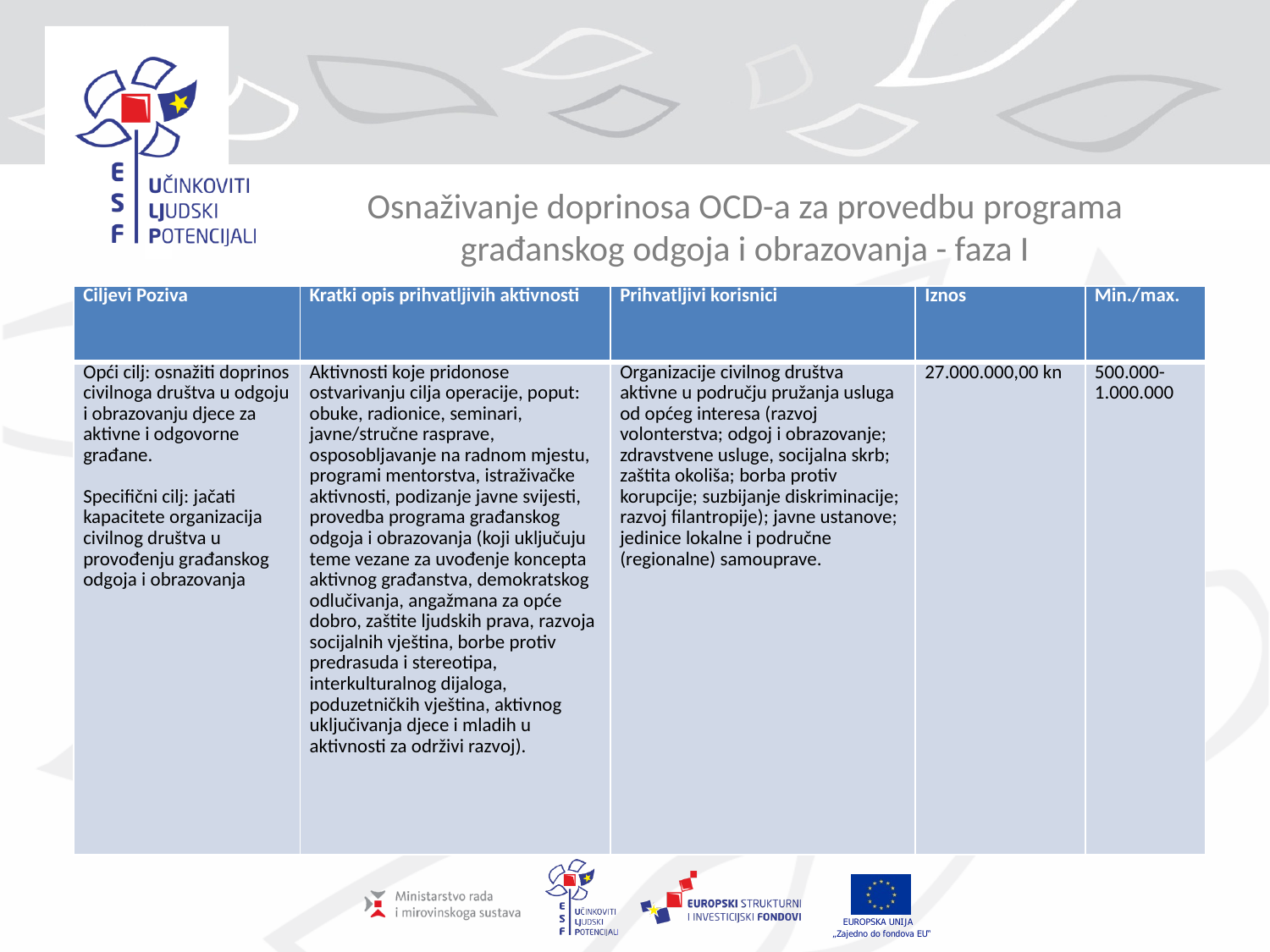

# Osnaživanje doprinosa OCD-a za provedbu programa građanskog odgoja i obrazovanja - faza I
| Ciljevi Poziva | Kratki opis prihvatljivih aktivnosti | Prihvatljivi korisnici | Iznos | Min./max. |
| --- | --- | --- | --- | --- |
| Opći cilj: osnažiti doprinos civilnoga društva u odgoju i obrazovanju djece za aktivne i odgovorne građane. Specifični cilj: jačati kapacitete organizacija civilnog društva u provođenju građanskog odgoja i obrazovanja | Aktivnosti koje pridonose ostvarivanju cilja operacije, poput: obuke, radionice, seminari, javne/stručne rasprave, osposobljavanje na radnom mjestu, programi mentorstva, istraživačke aktivnosti, podizanje javne svijesti, provedba programa građanskog odgoja i obrazovanja (koji uključuju teme vezane za uvođenje koncepta aktivnog građanstva, demokratskog odlučivanja, angažmana za opće dobro, zaštite ljudskih prava, razvoja socijalnih vještina, borbe protiv predrasuda i stereotipa, interkulturalnog dijaloga, poduzetničkih vještina, aktivnog uključivanja djece i mladih u aktivnosti za održivi razvoj). | Organizacije civilnog društva aktivne u području pružanja usluga od općeg interesa (razvoj volonterstva; odgoj i obrazovanje; zdravstvene usluge, socijalna skrb; zaštita okoliša; borba protiv korupcije; suzbijanje diskriminacije; razvoj filantropije); javne ustanove; jedinice lokalne i područne (regionalne) samouprave. | 27.000.000,00 kn | 500.000-1.000.000 |